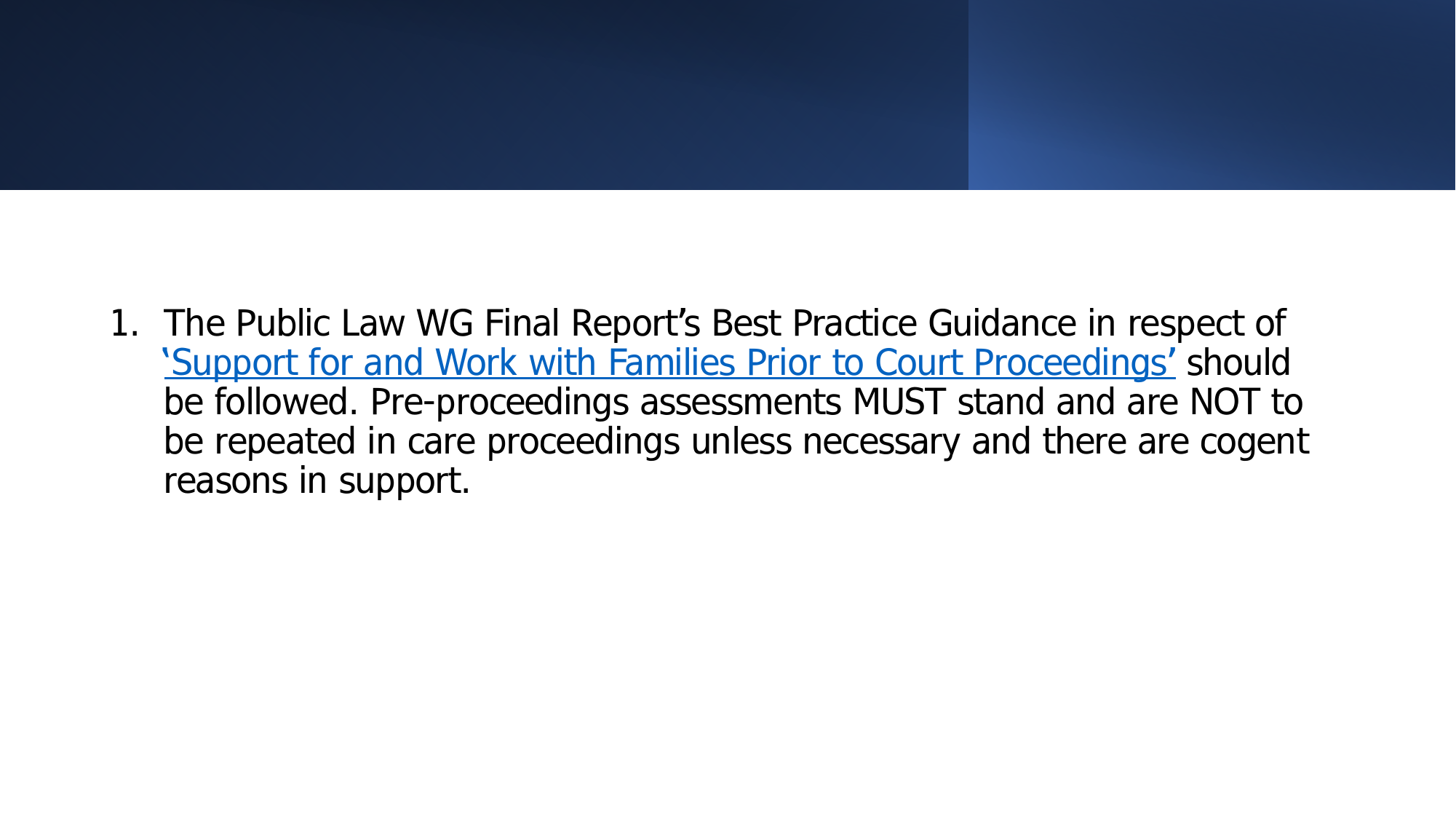

The Public Law WG Final Report’s Best Practice Guidance in respect of ‘Support for and Work with Families Prior to Court Proceedings’ should be followed. Pre-proceedings assessments MUST stand and are NOT to be repeated in care proceedings unless necessary and there are cogent reasons in support.